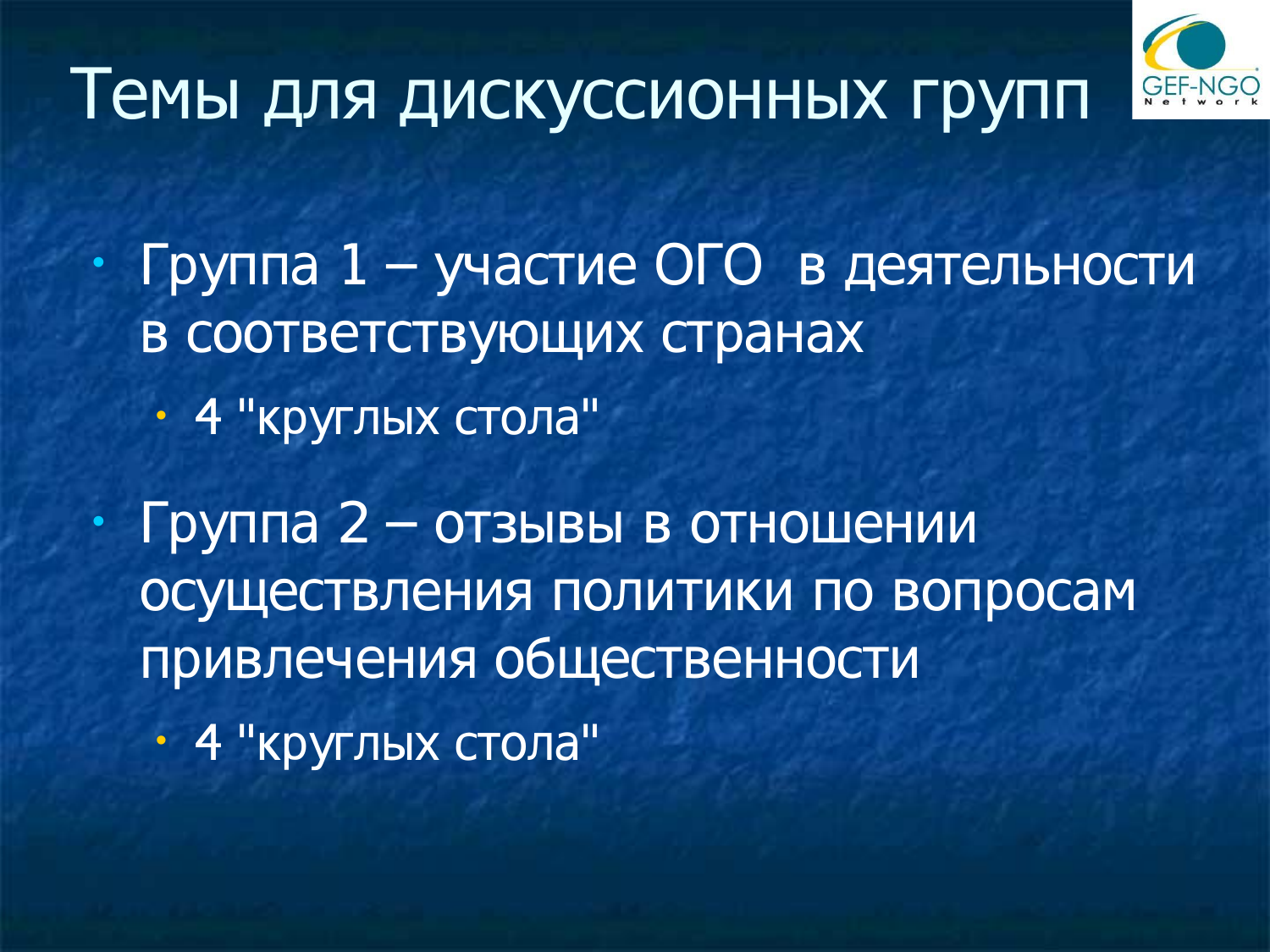

# Темы для дискуссионных групп
Группа 1 – участие ОГО  в деятельности
в соответствующих странах
4 "круглых стола"
Группа 2 – отзывы в отношении осуществления политики по вопросам привлечения общественности
4 "круглых стола"